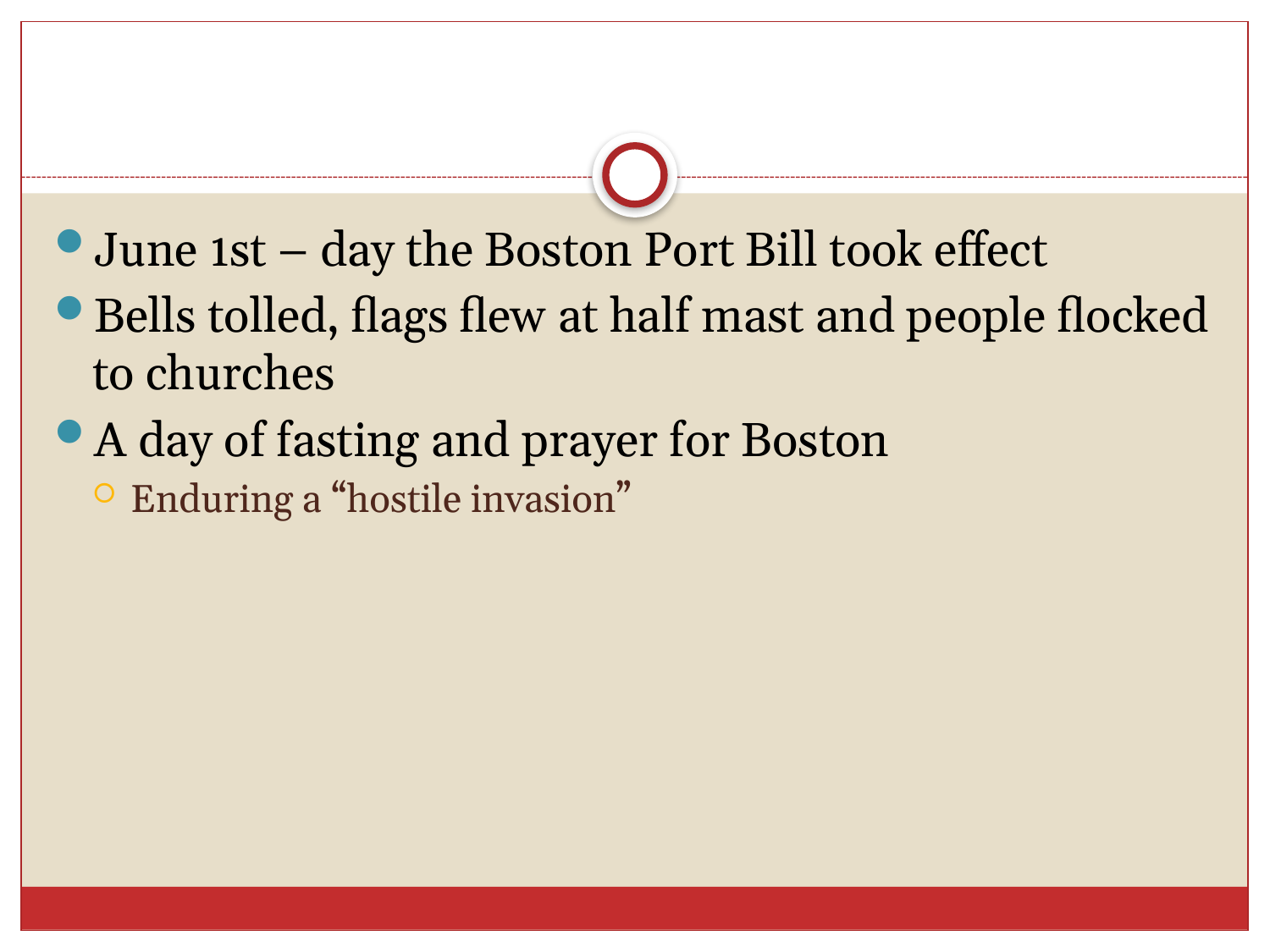

#
June 1st – day the Boston Port Bill took effect
Bells tolled, flags flew at half mast and people flocked to churches
A day of fasting and prayer for Boston
Enduring a “hostile invasion”